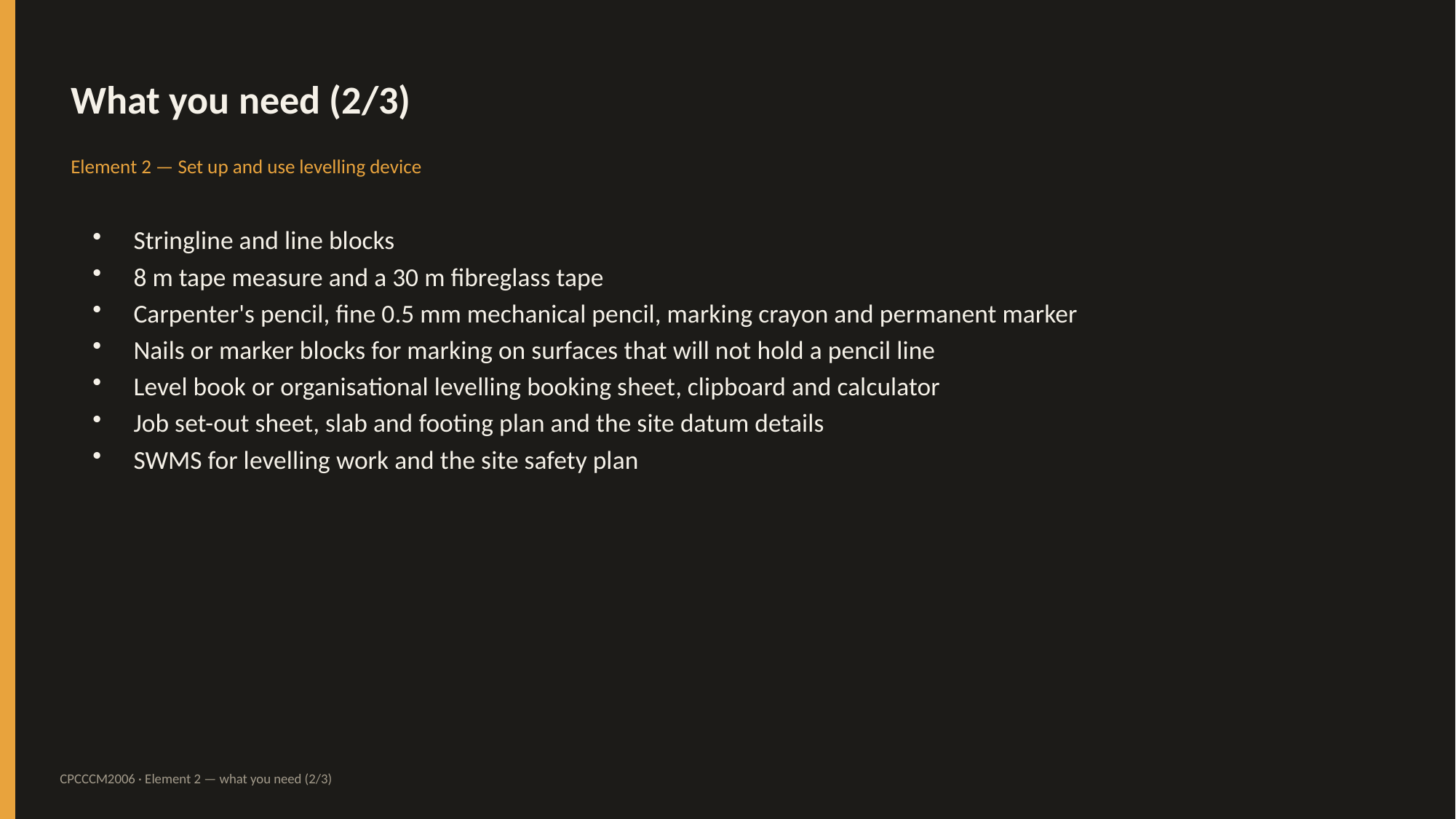

What you need (2/3)
Element 2 — Set up and use levelling device
Stringline and line blocks
8 m tape measure and a 30 m fibreglass tape
Carpenter's pencil, fine 0.5 mm mechanical pencil, marking crayon and permanent marker
Nails or marker blocks for marking on surfaces that will not hold a pencil line
Level book or organisational levelling booking sheet, clipboard and calculator
Job set-out sheet, slab and footing plan and the site datum details
SWMS for levelling work and the site safety plan
CPCCCM2006 · Element 2 — what you need (2/3)